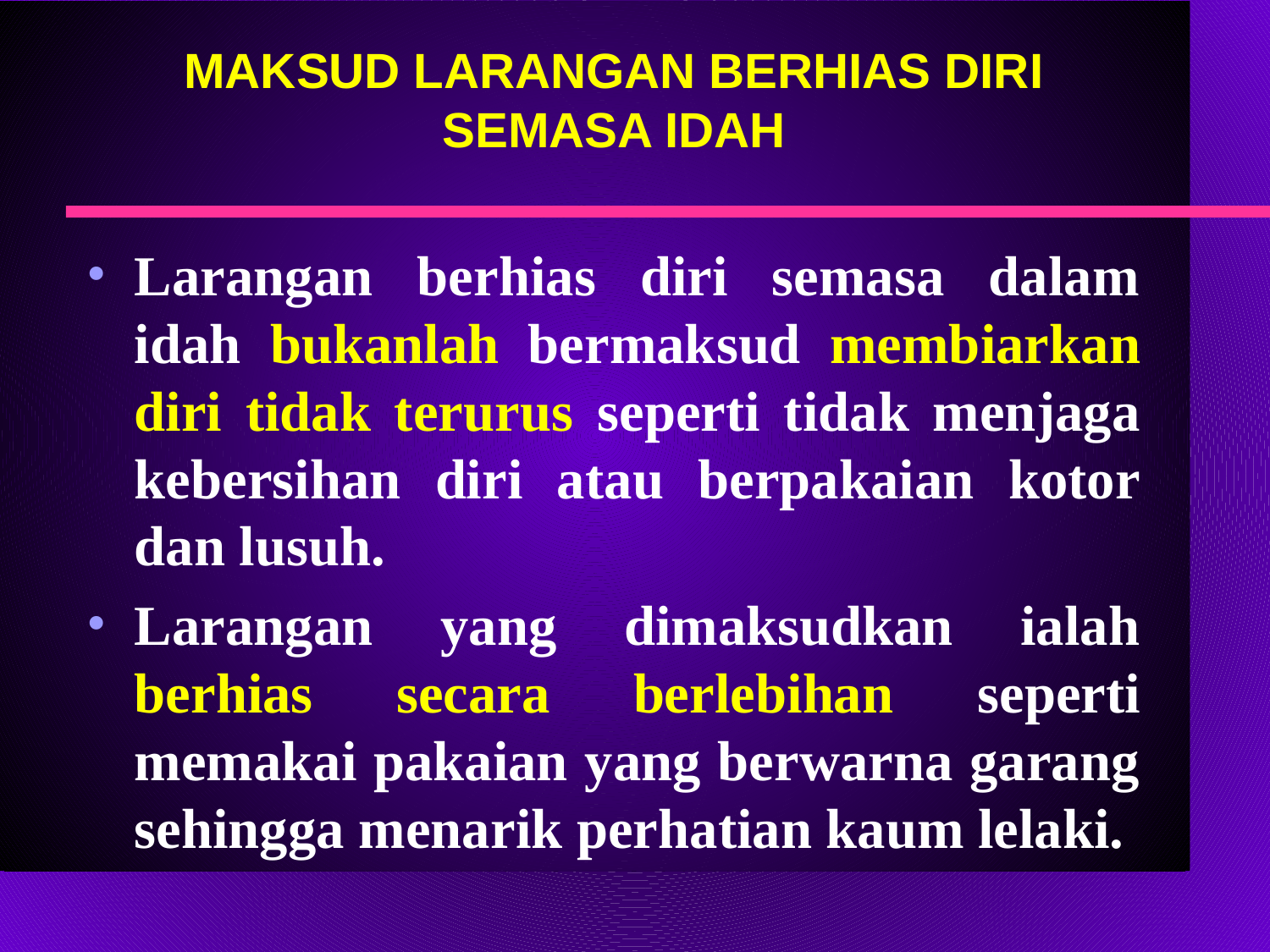

# MAKSUD LARANGAN BERHIAS DIRI SEMASA IDAH
Larangan berhias diri semasa dalam idah bukanlah bermaksud membiarkan diri tidak terurus seperti tidak menjaga kebersihan diri atau berpakaian kotor dan lusuh.
Larangan yang dimaksudkan ialah berhias secara berlebihan seperti memakai pakaian yang berwarna garang sehingga menarik perhatian kaum lelaki.